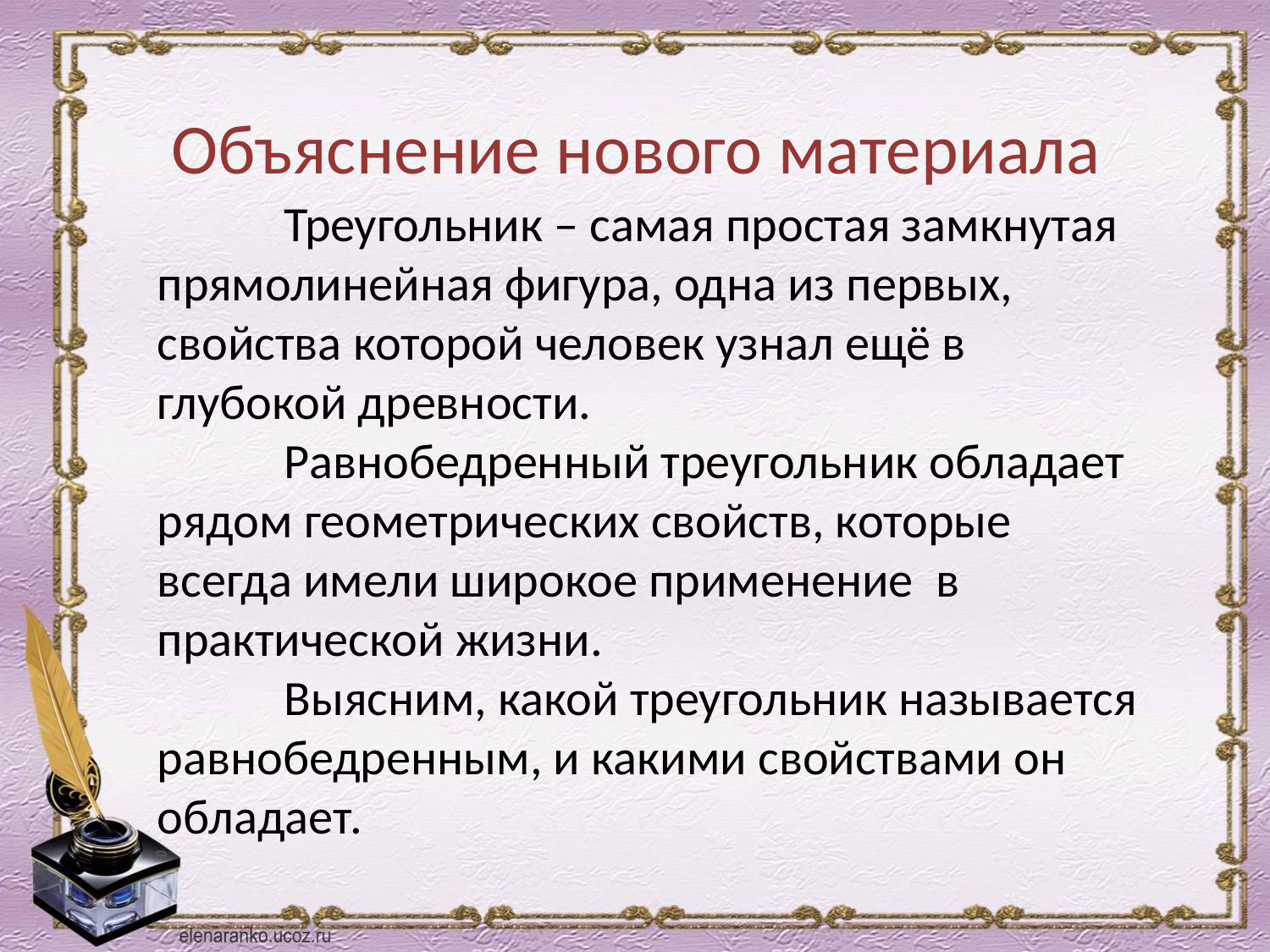

# Объяснение нового материала
	Треугольник – самая простая замкнутая прямолинейная фигура, одна из первых, свойства которой человек узнал ещё в глубокой древности.
	Равнобедренный треугольник обладает  рядом геометрических свойств, которые всегда имели широкое применение  в практической жизни.
	Выясним, какой треугольник называется равнобедренным, и какими свойствами он обладает.